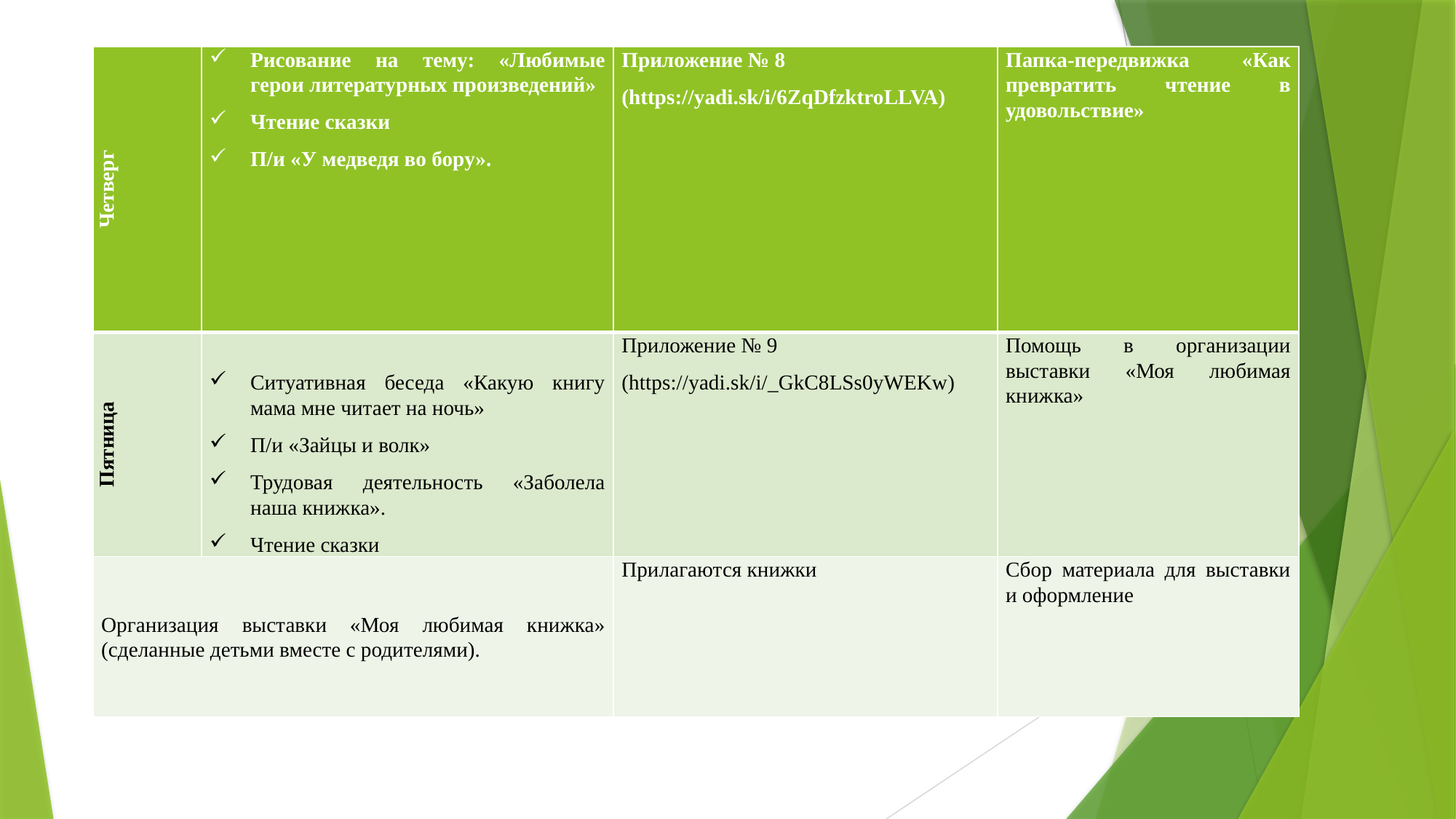

| Четверг | Рисование на тему: «Любимые герои литературных произведений» Чтение сказки П/и «У медведя во бору». | Приложение № 8 (https://yadi.sk/i/6ZqDfzktroLLVA) | Папка-передвижка «Как превратить чтение в удовольствие» |
| --- | --- | --- | --- |
| Пятница | Ситуативная беседа «Какую книгу мама мне читает на ночь» П/и «Зайцы и волк» Трудовая деятельность «Заболела наша книжка». Чтение сказки | Приложение № 9 (https://yadi.sk/i/\_GkC8LSs0yWEKw) | Помощь в организации выставки «Моя любимая книжка» |
| Организация выставки «Моя любимая книжка» (сделанные детьми вместе с родителями). |  | Прилагаются книжки | Сбор материала для выставки и оформление |